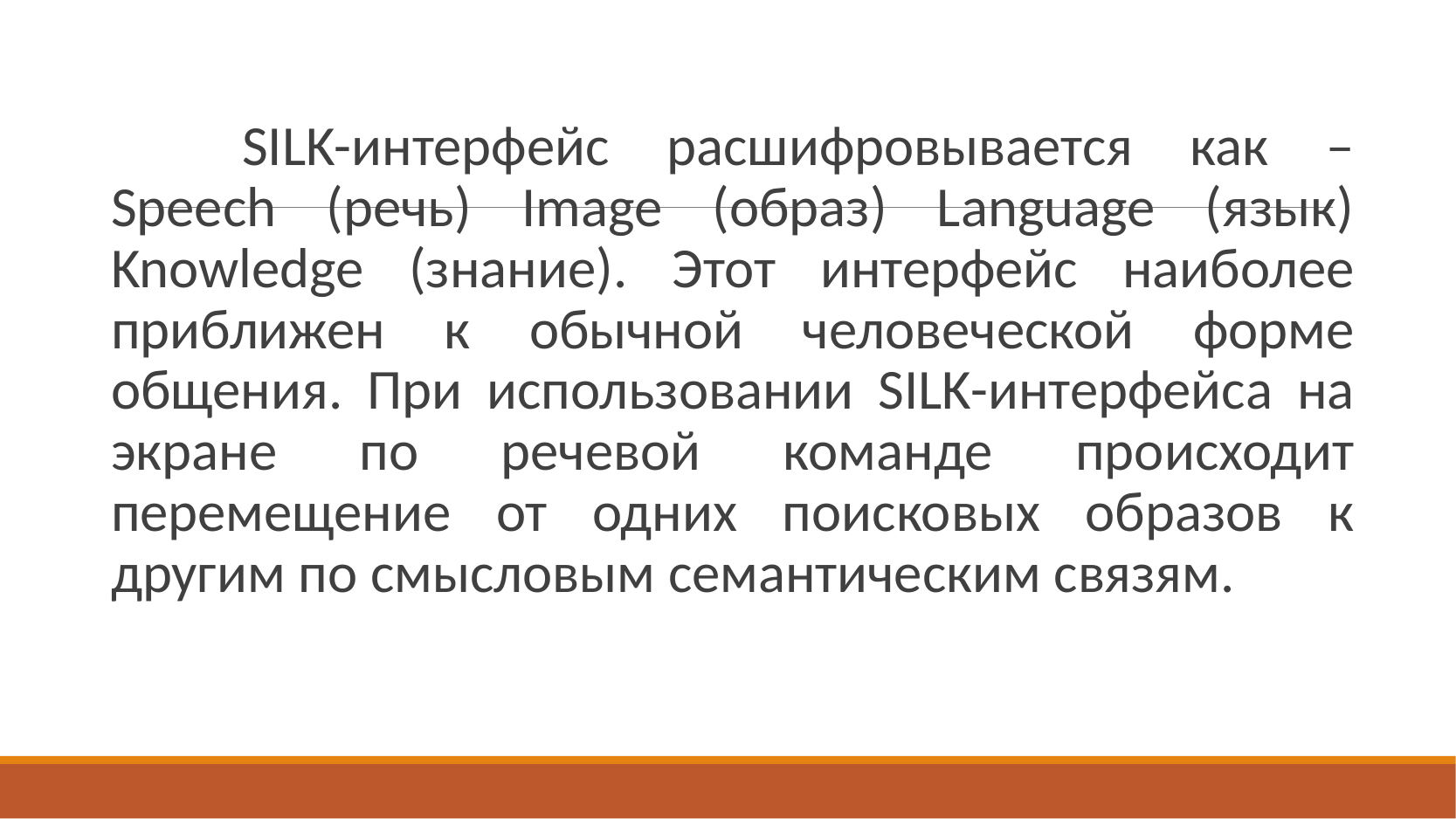

SILK-интерфейс расшифровывается как – Speech (речь) Image (образ) Language (язык) Knowledge (знание). Этот интерфейс наиболее приближен к обычной человеческой форме общения. При использовании SILK-интерфейса на экране по речевой команде происходит перемещение от одних поисковых образов к другим по смысловым семантическим связям.